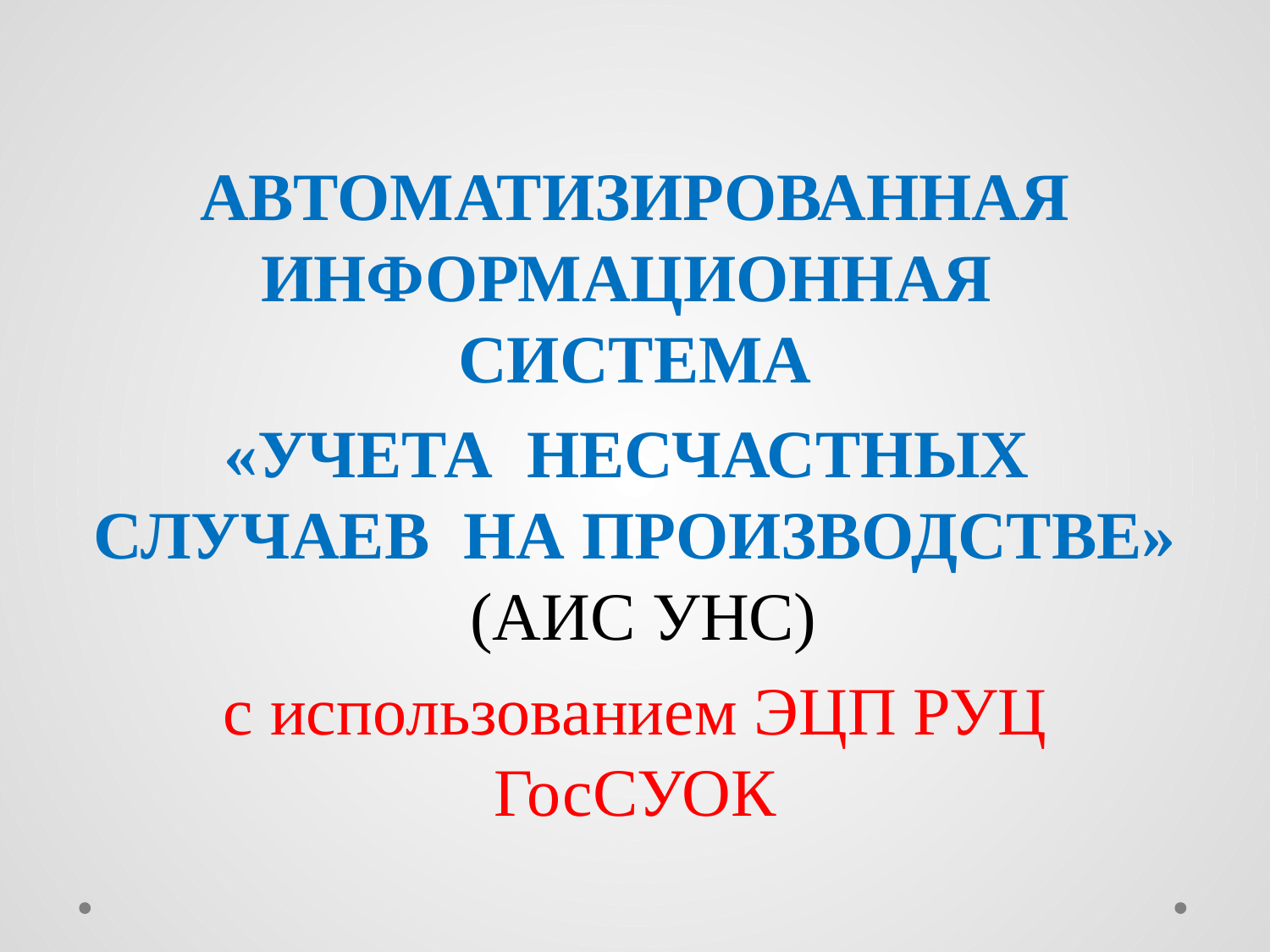

АВТОМАТИЗИРОВАННАЯ ИНФОРМАЦИОННАЯ  СИСТЕМА
«УЧЕТА  НЕСЧАСТНЫХ  СЛУЧАЕВ  НА ПРОИЗВОДСТВЕ»  (АИС УНС)
с использованием ЭЦП РУЦ ГосСУОК